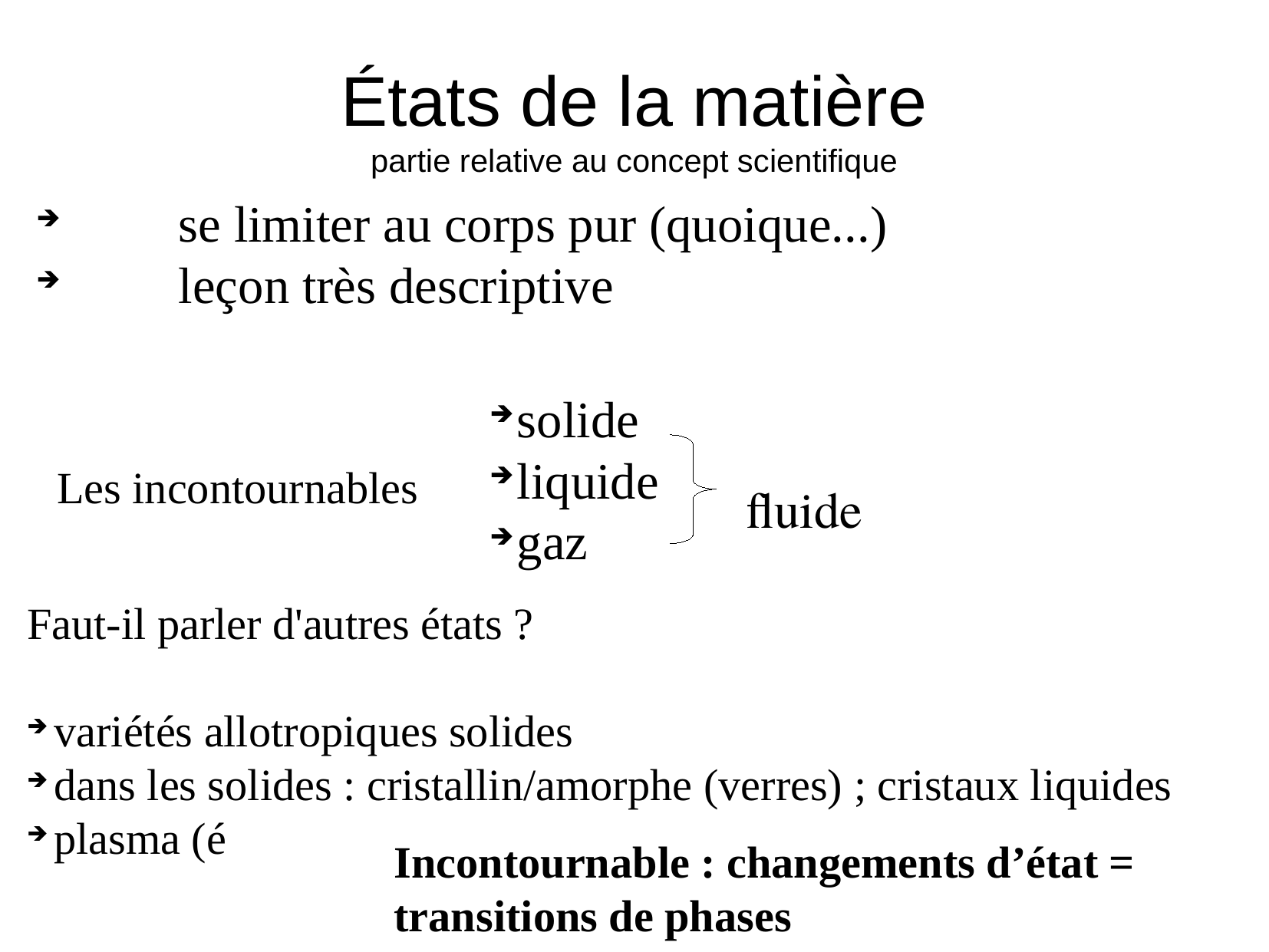

# États de la matière partie relative au concept scientifique
 	se limiter au corps pur (quoique...)
 	leçon très descriptive
solide
liquide
gaz

fluide
Les incontournables
Faut-il parler d'autres états ?
variétés allotropiques solides
dans les solides : cristallin/amorphe (verres) ; cristaux liquides
plasma (é
Incontournable : changements d’état =
transitions de phases